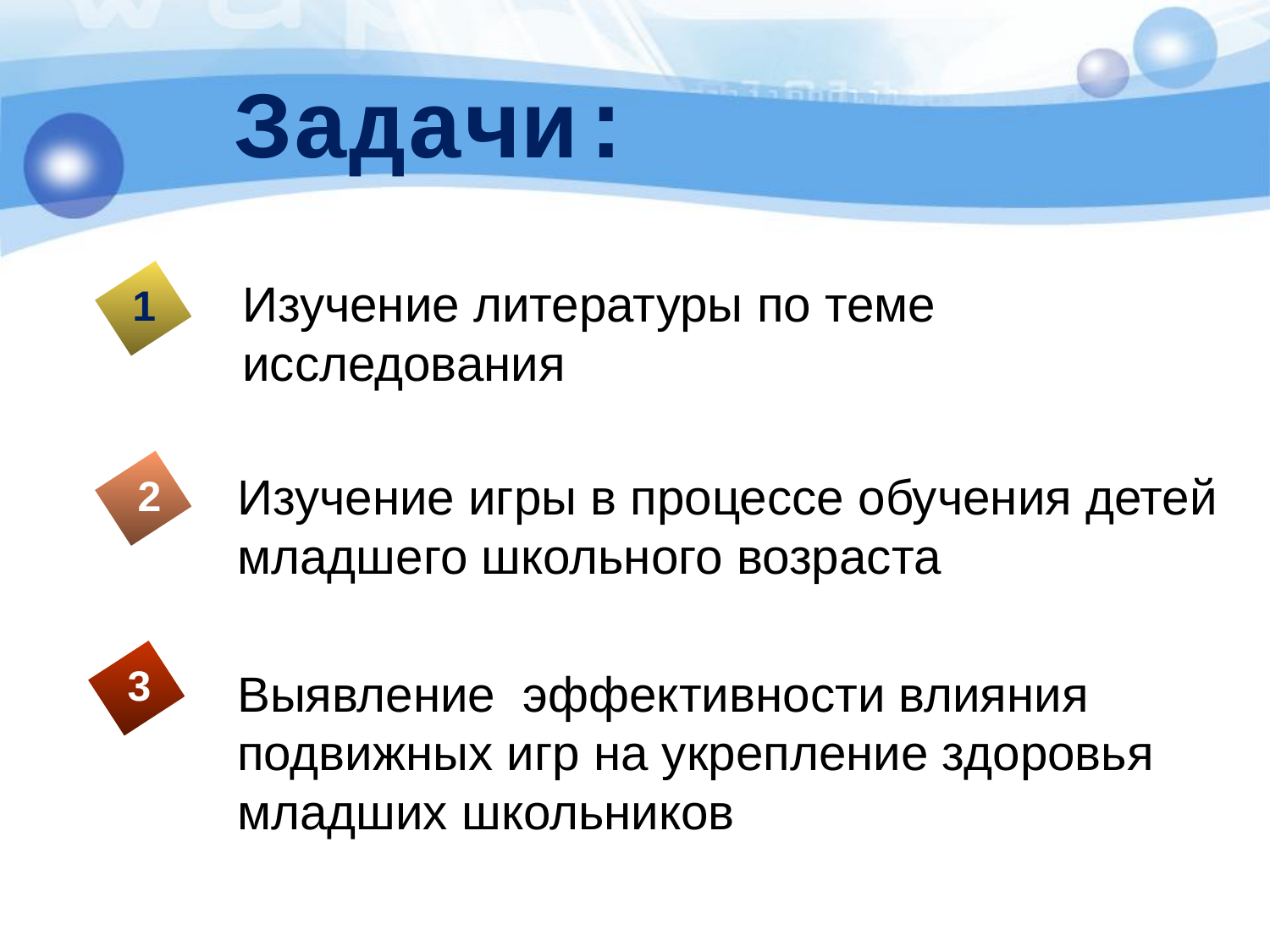

Задачи:
Изучение литературы по теме исследования

1
Изучение игры в процессе обучения детей младшего школьного возраста

2

3
Выявление  эффективности влияния подвижных игр на укрепление здоровья
младших школьников
5
6